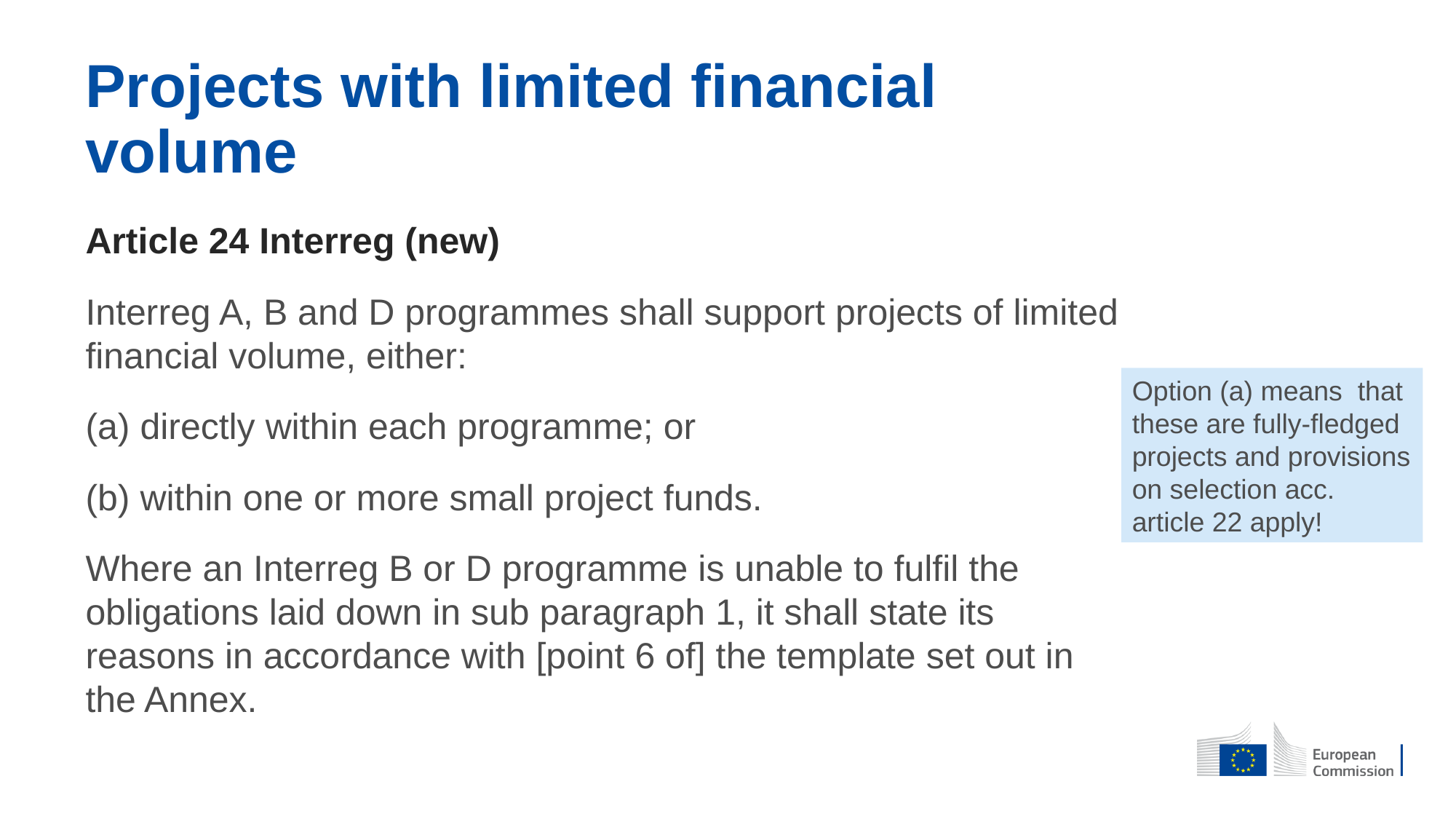

# Projects with limited financial volume
Article 24 Interreg (new)
Interreg A, B and D programmes shall support projects of limited financial volume, either:
(a) directly within each programme; or
(b) within one or more small project funds.
Where an Interreg B or D programme is unable to fulfil the obligations laid down in sub paragraph 1, it shall state its reasons in accordance with [point 6 of] the template set out in the Annex.

Option (a) means  that these are fully-fledged projects and provisions on selection acc. article 22 apply!